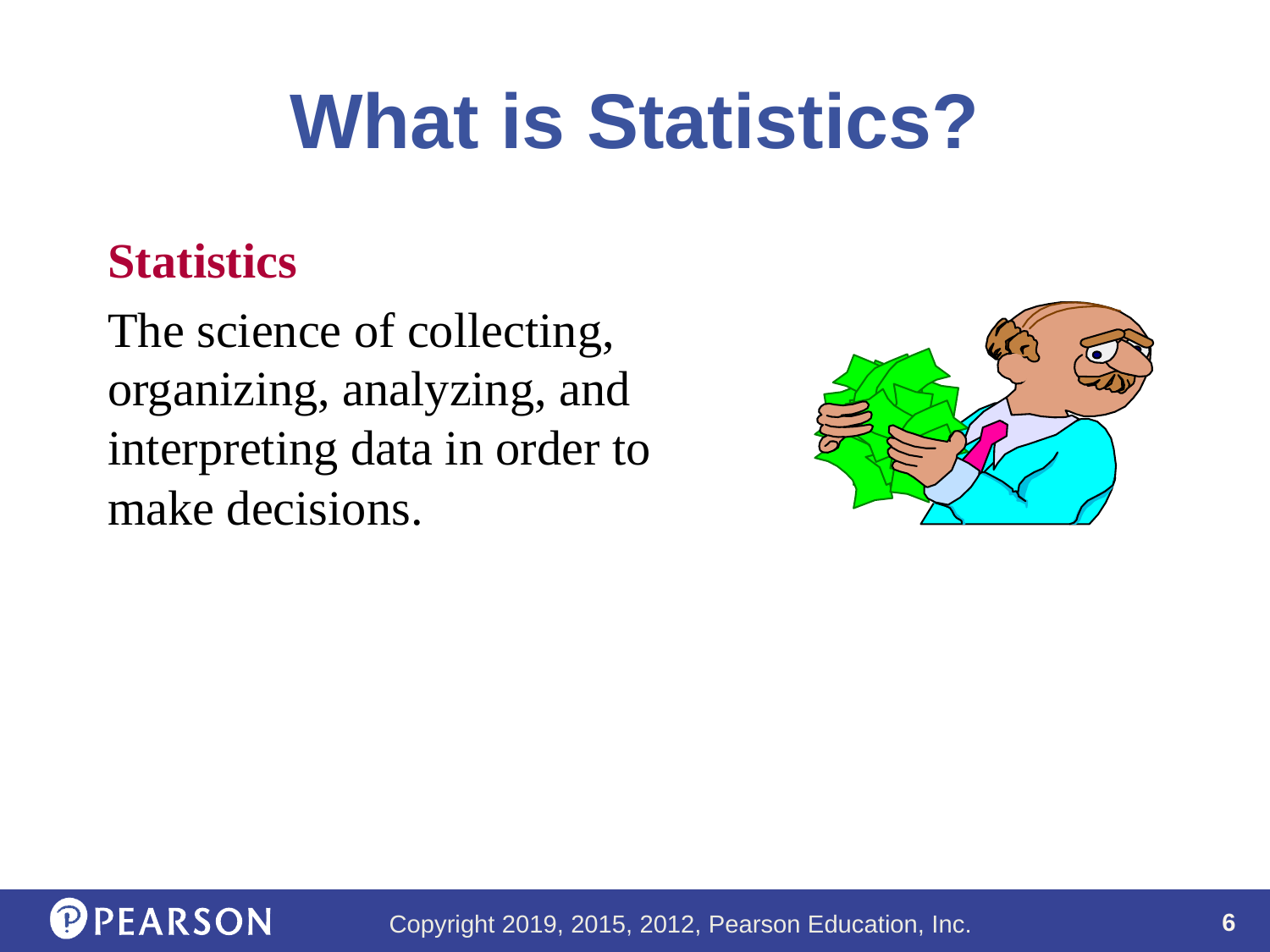

# What is Statistics?
Statistics
The science of collecting, organizing, analyzing, and interpreting data in order to make decisions.